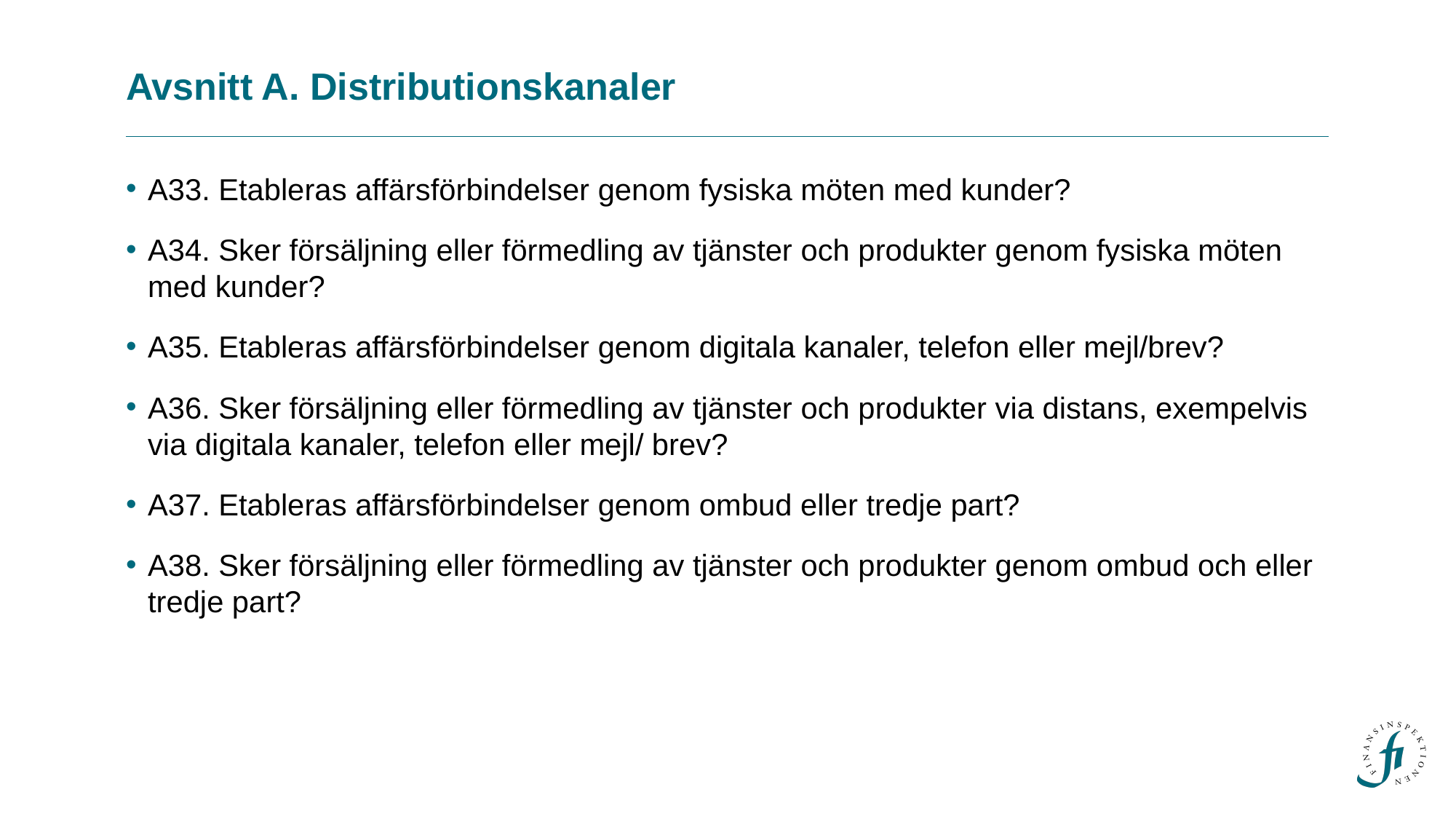

# Avsnitt A. Distributionskanaler
A33. Etableras affärsförbindelser genom fysiska möten med kunder?
A34. Sker försäljning eller förmedling av tjänster och produkter genom fysiska möten med kunder?
A35. Etableras affärsförbindelser genom digitala kanaler, telefon eller mejl/brev?
A36. Sker försäljning eller förmedling av tjänster och produkter via distans, exempelvis via digitala kanaler, telefon eller mejl/ brev?
A37. Etableras affärsförbindelser genom ombud eller tredje part?
A38. Sker försäljning eller förmedling av tjänster och produkter genom ombud och eller tredje part?